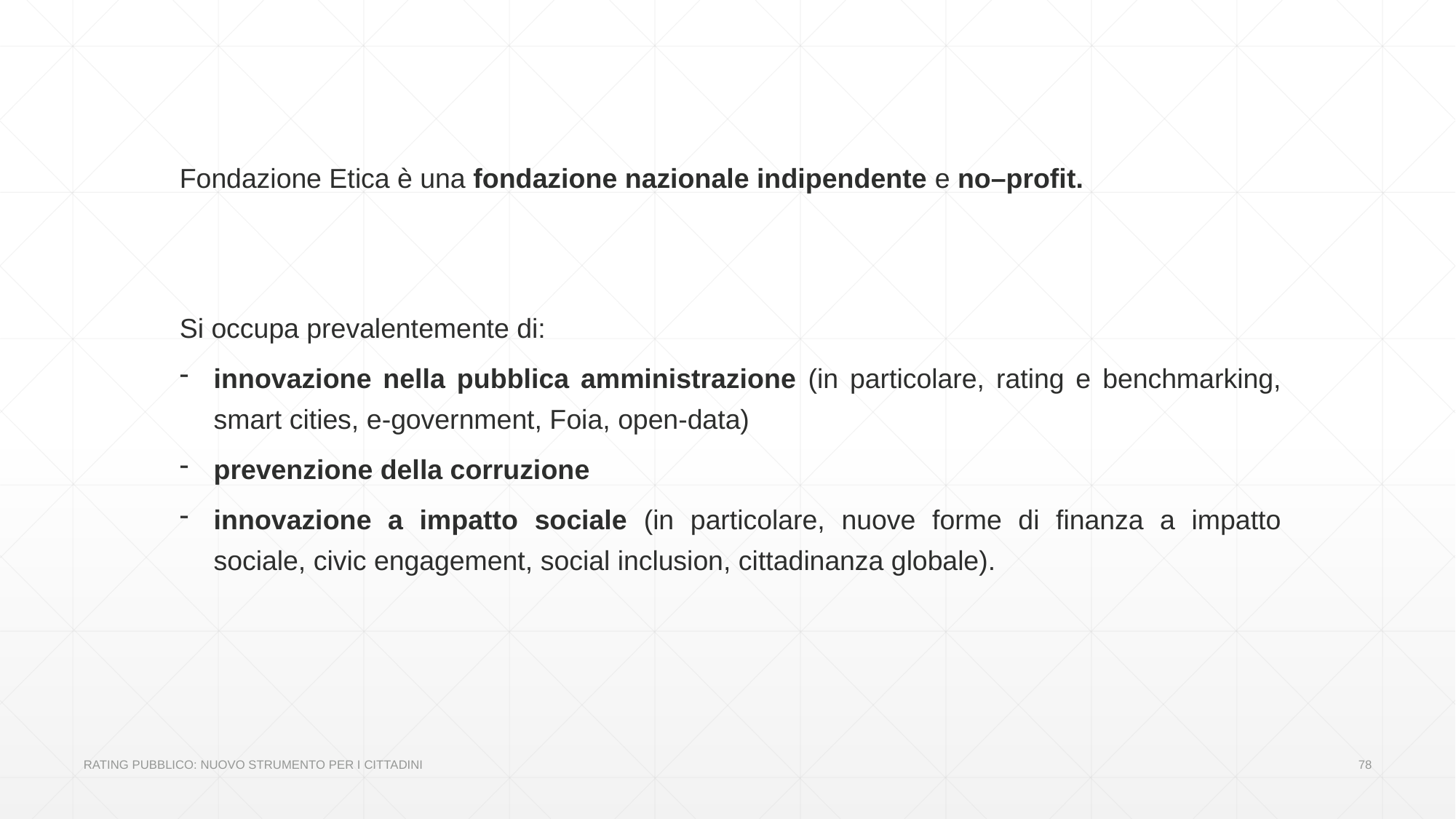

Fondazione Etica è una fondazione nazionale indipendente e no–profit.

Si occupa prevalentemente di:
innovazione nella pubblica amministrazione (in particolare, rating e benchmarking, smart cities, e-government, Foia, open-data)
prevenzione della corruzione
innovazione a impatto sociale (in particolare, nuove forme di finanza a impatto sociale, civic engagement, social inclusion, cittadinanza globale).

RATING PUBBLICO: NUOVO STRUMENTO PER I CITTADINI
78